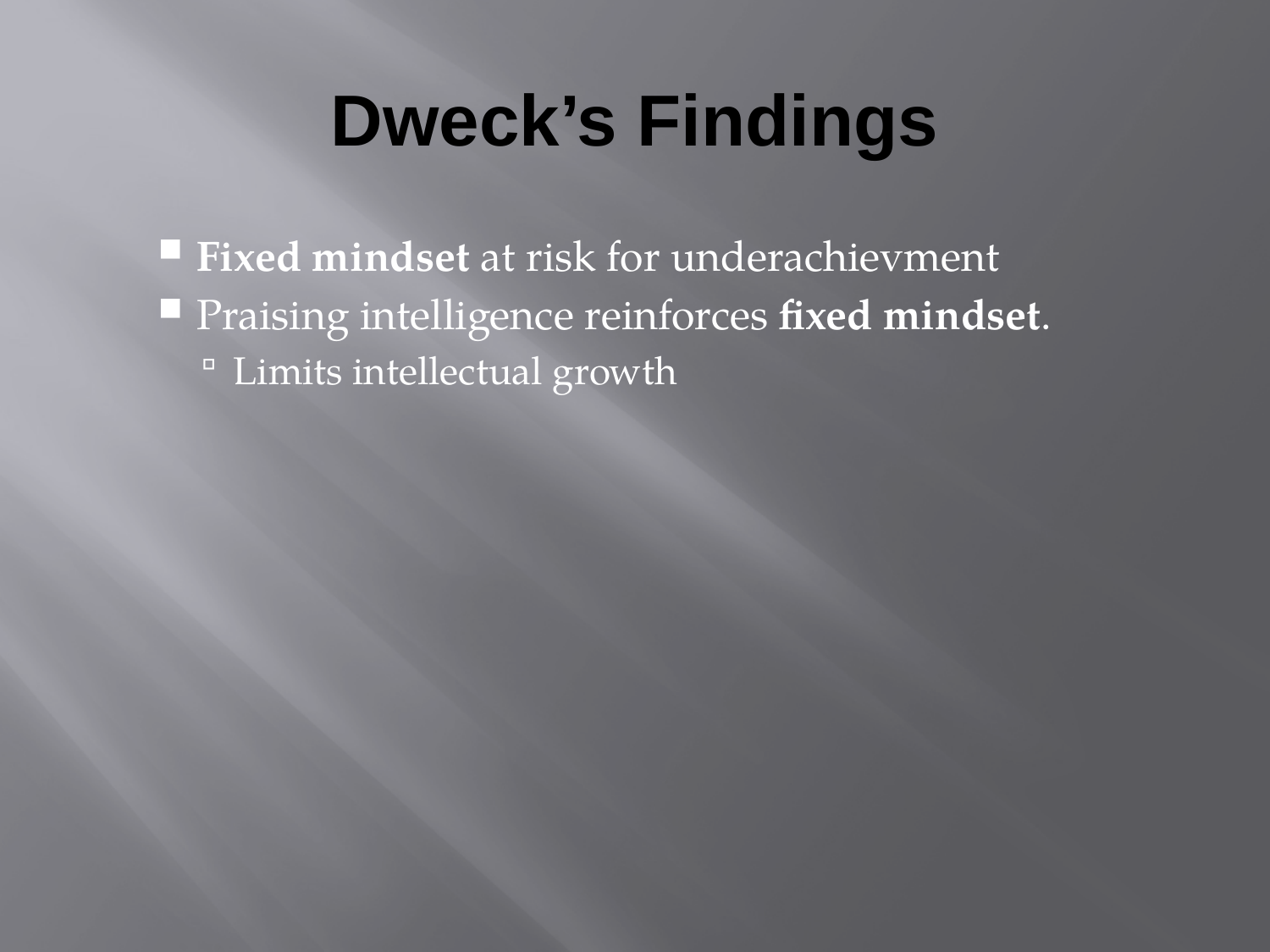

# Dweck’s Findings
Fixed mindset at risk for underachievment
Praising intelligence reinforces fixed mindset.
Limits intellectual growth